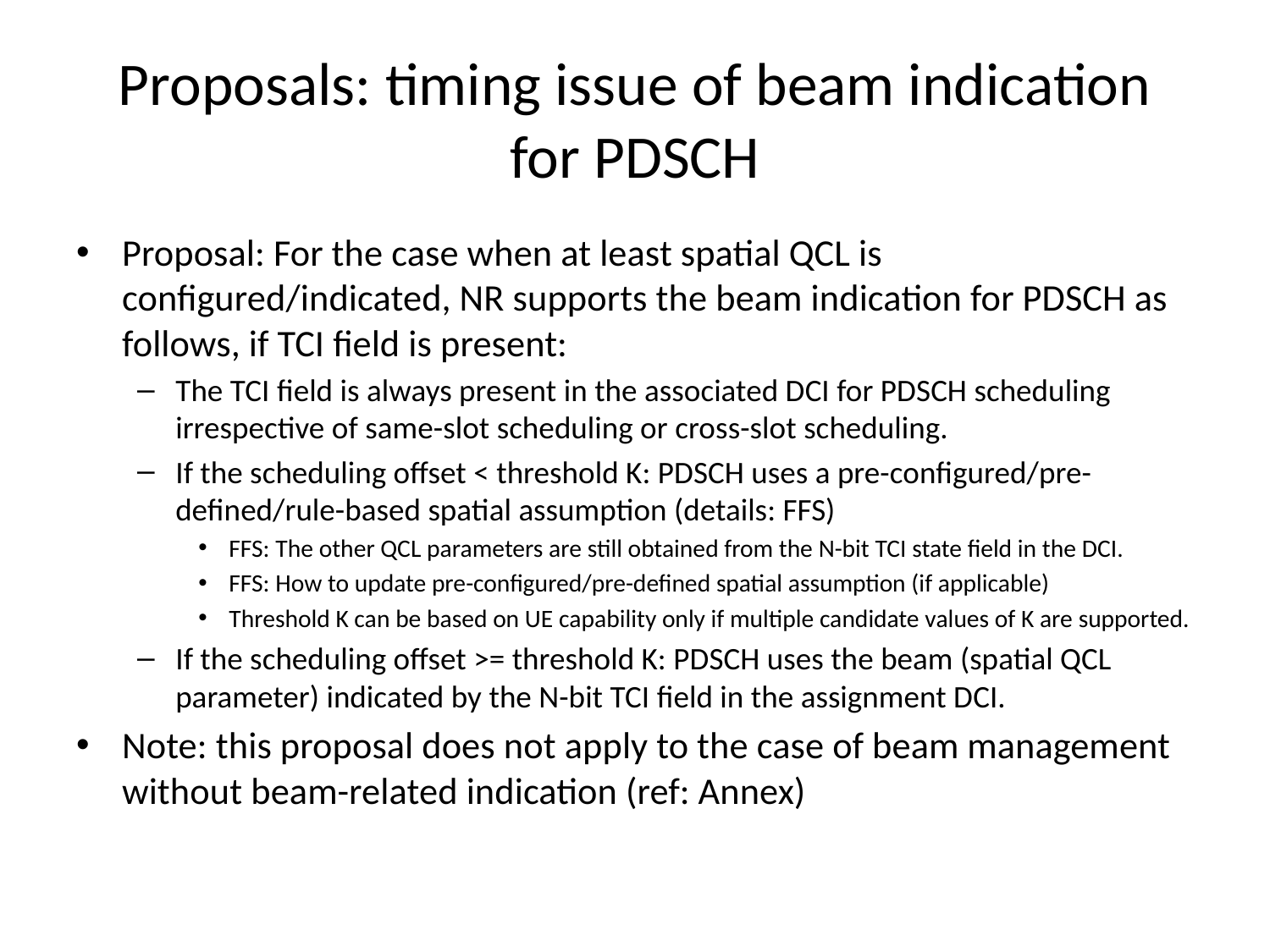

# Proposals: timing issue of beam indication for PDSCH
Proposal: For the case when at least spatial QCL is configured/indicated, NR supports the beam indication for PDSCH as follows, if TCI field is present:
The TCI field is always present in the associated DCI for PDSCH scheduling irrespective of same-slot scheduling or cross-slot scheduling.
If the scheduling offset < threshold K: PDSCH uses a pre-configured/pre-defined/rule-based spatial assumption (details: FFS)
FFS: The other QCL parameters are still obtained from the N-bit TCI state field in the DCI.
FFS: How to update pre-configured/pre-defined spatial assumption (if applicable)
Threshold K can be based on UE capability only if multiple candidate values of K are supported.
If the scheduling offset >= threshold K: PDSCH uses the beam (spatial QCL parameter) indicated by the N-bit TCI field in the assignment DCI.
Note: this proposal does not apply to the case of beam management without beam-related indication (ref: Annex)